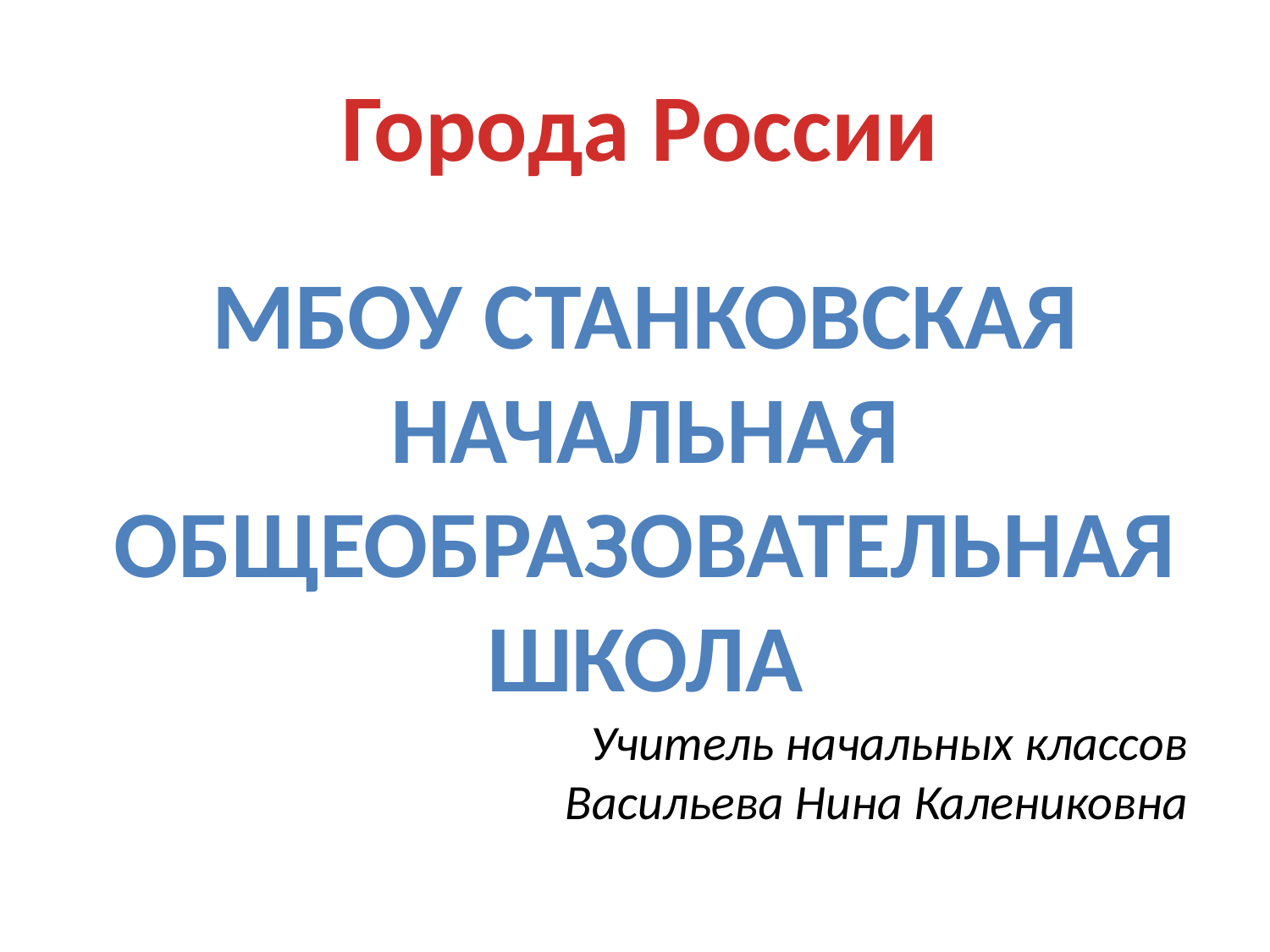

Города России

МБОУ Станковская
Начальная общеобразовательная школа
Учитель начальных классов
 Васильева Нина Калениковна